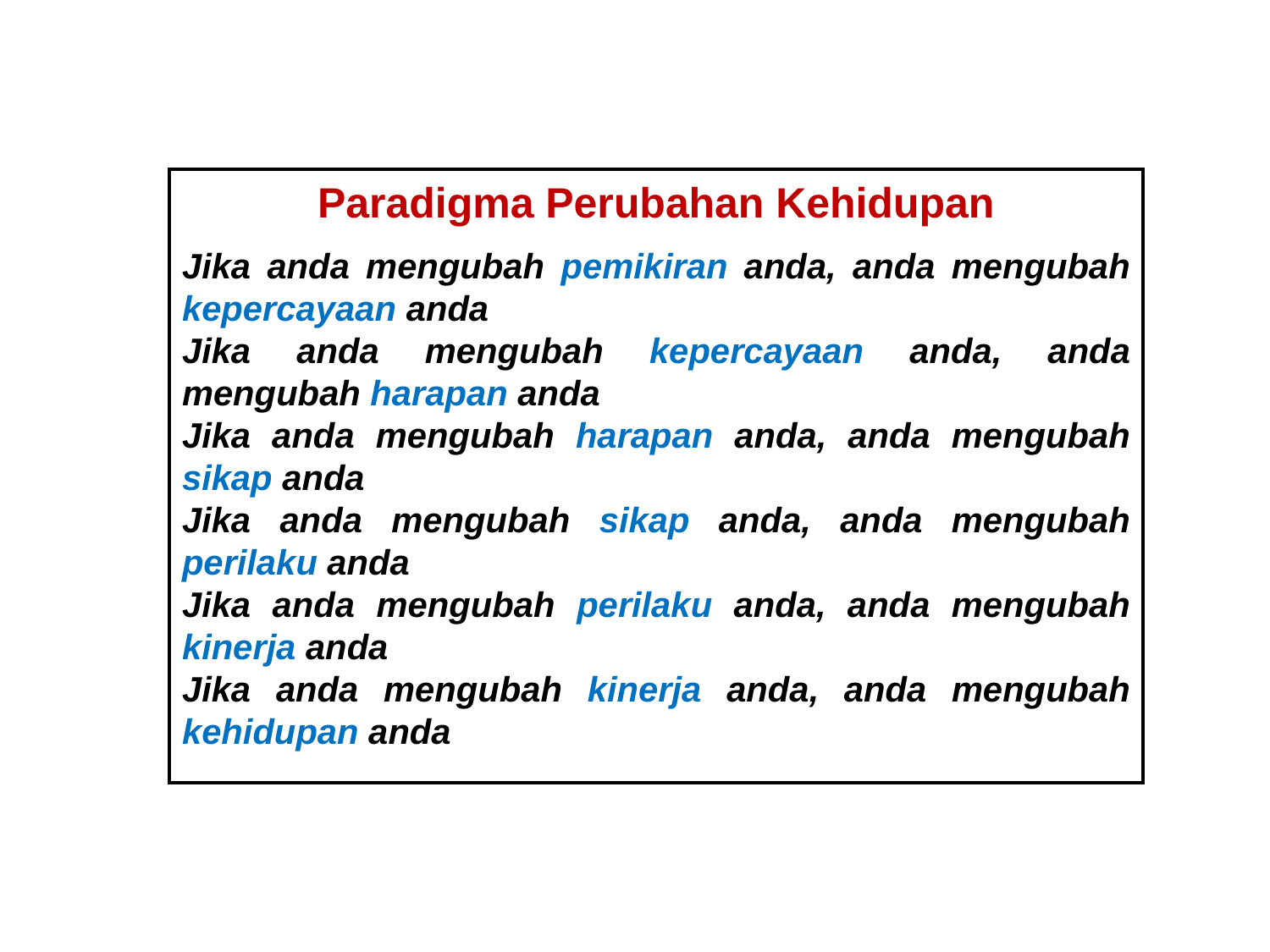

Paradigma Perubahan Kehidupan

Jika anda mengubah pemikiran anda, anda mengubah kepercayaan anda
Jika anda mengubah kepercayaan anda, anda mengubah harapan anda
Jika anda mengubah harapan anda, anda mengubah sikap anda
Jika anda mengubah sikap anda, anda mengubah perilaku anda
Jika anda mengubah perilaku anda, anda mengubah kinerja anda
Jika anda mengubah kinerja anda, anda mengubah kehidupan anda